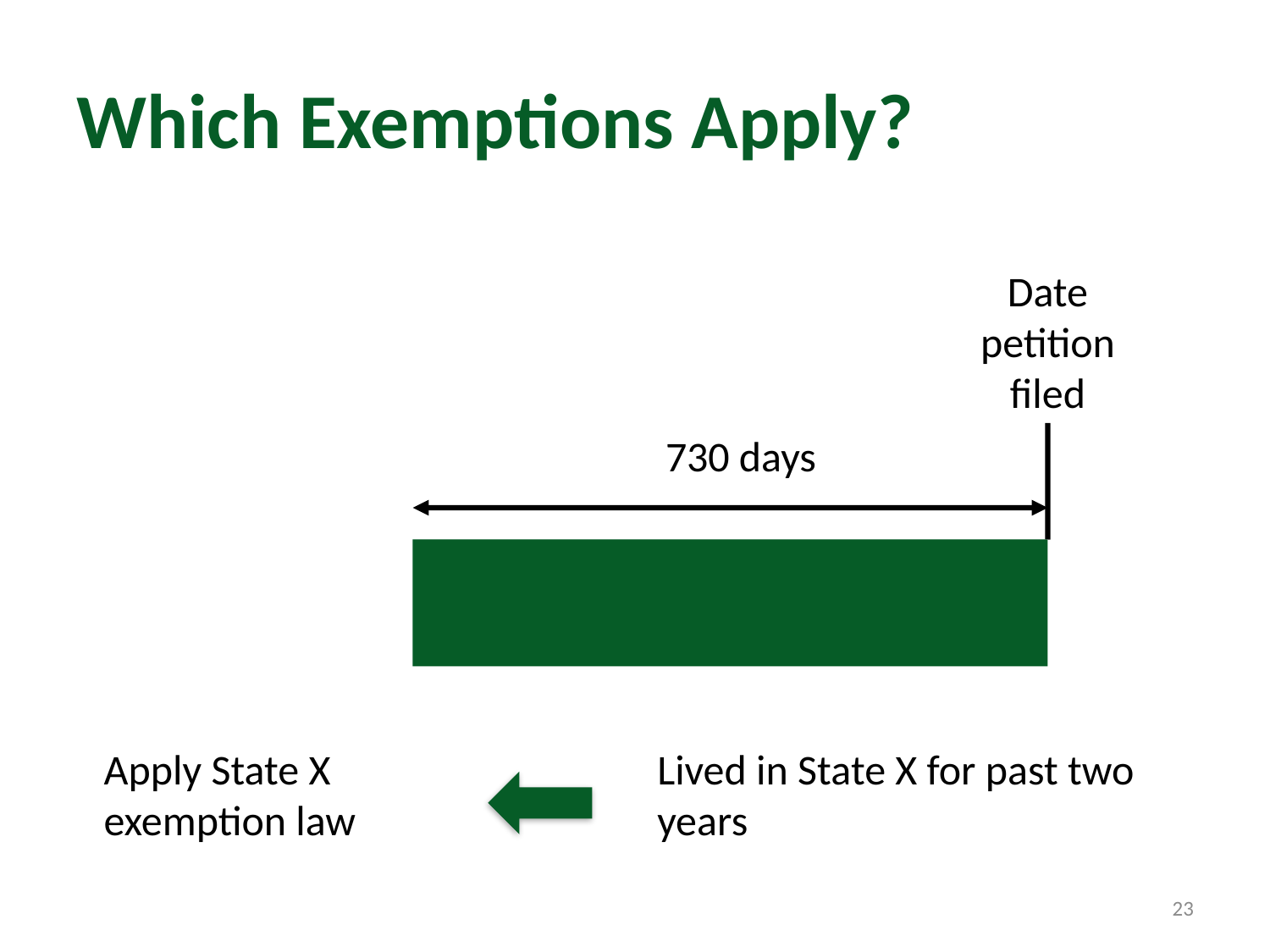

# Which Exemptions Apply?
Date petition filed
730 days

Apply State X
exemption law
Lived in State X for past two years

23